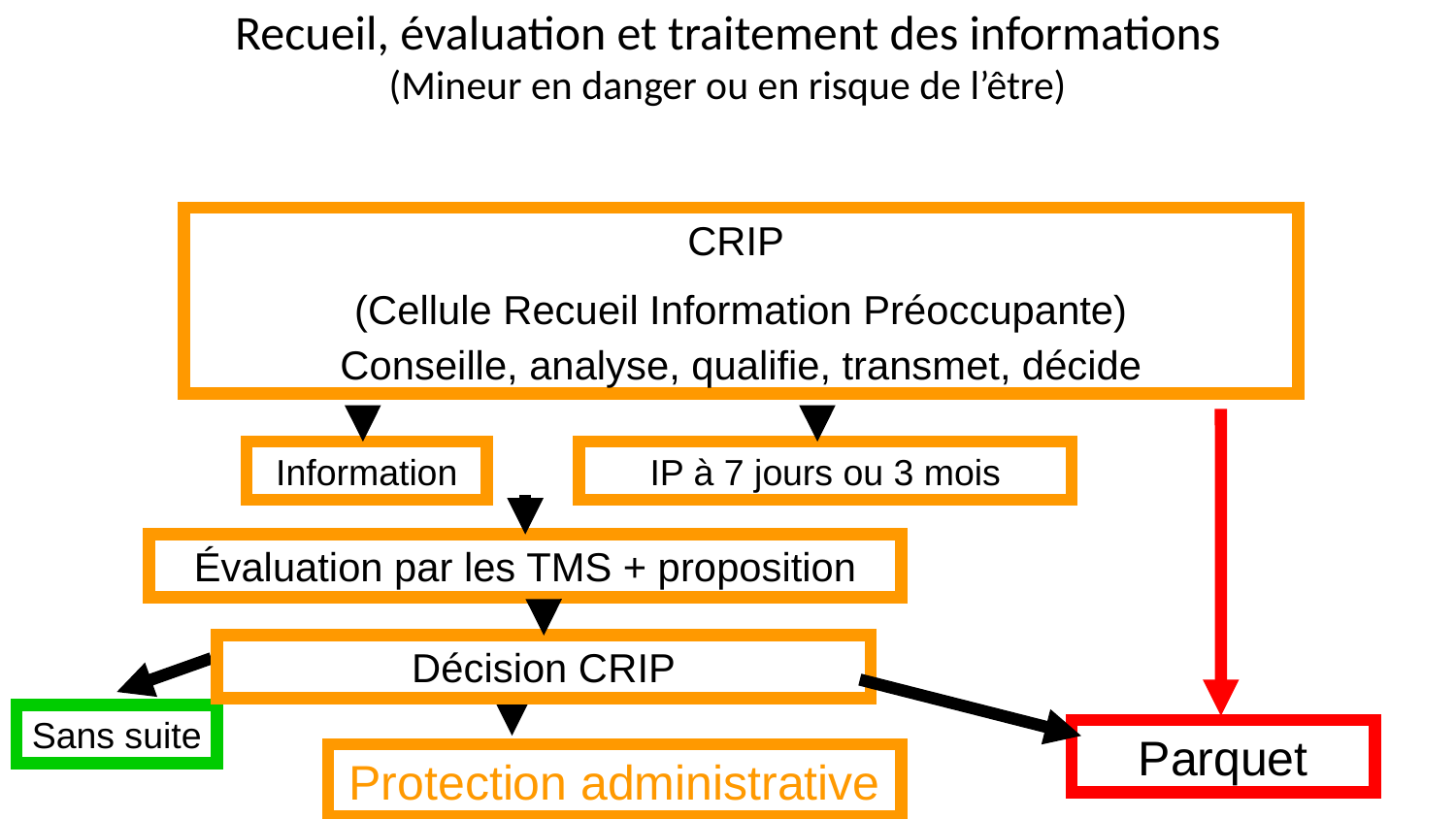

# Recueil, évaluation et traitement des informations (Mineur en danger ou en risque de l’être)

CRIP
(Cellule Recueil Information Préoccupante)
Conseille, analyse, qualifie, transmet, décide

Parquet

Information

IP à 7 jours ou 3 mois

Évaluation par les TMS + proposition

Décision CRIP

Sans suite

Protection administrative